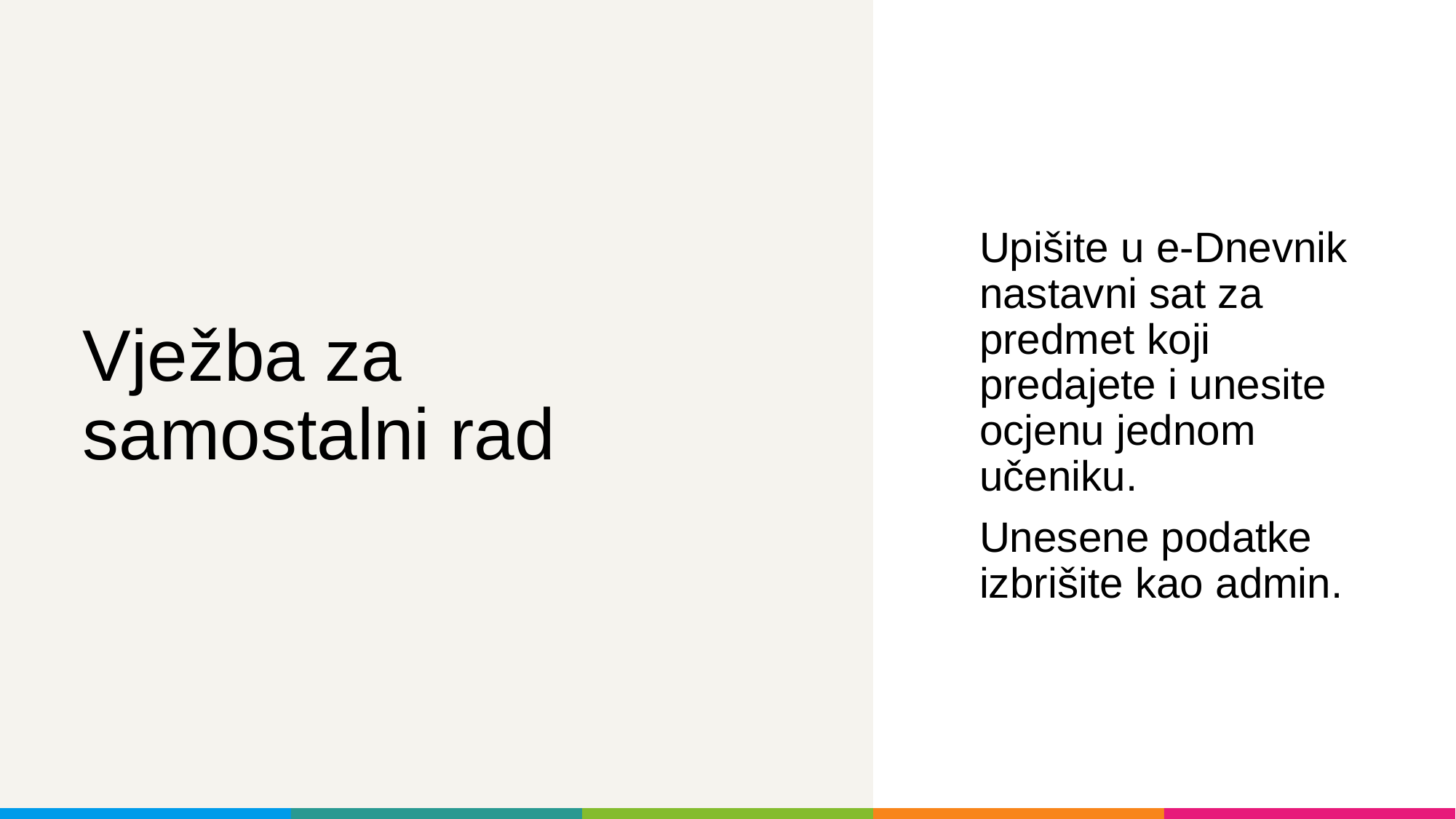

Upišite u e-Dnevnik  nastavni sat za predmet koji predajete i unesite ocjenu jednom učeniku.
	Unesene podatke izbrišite kao admin.
# Vježba za samostalni rad